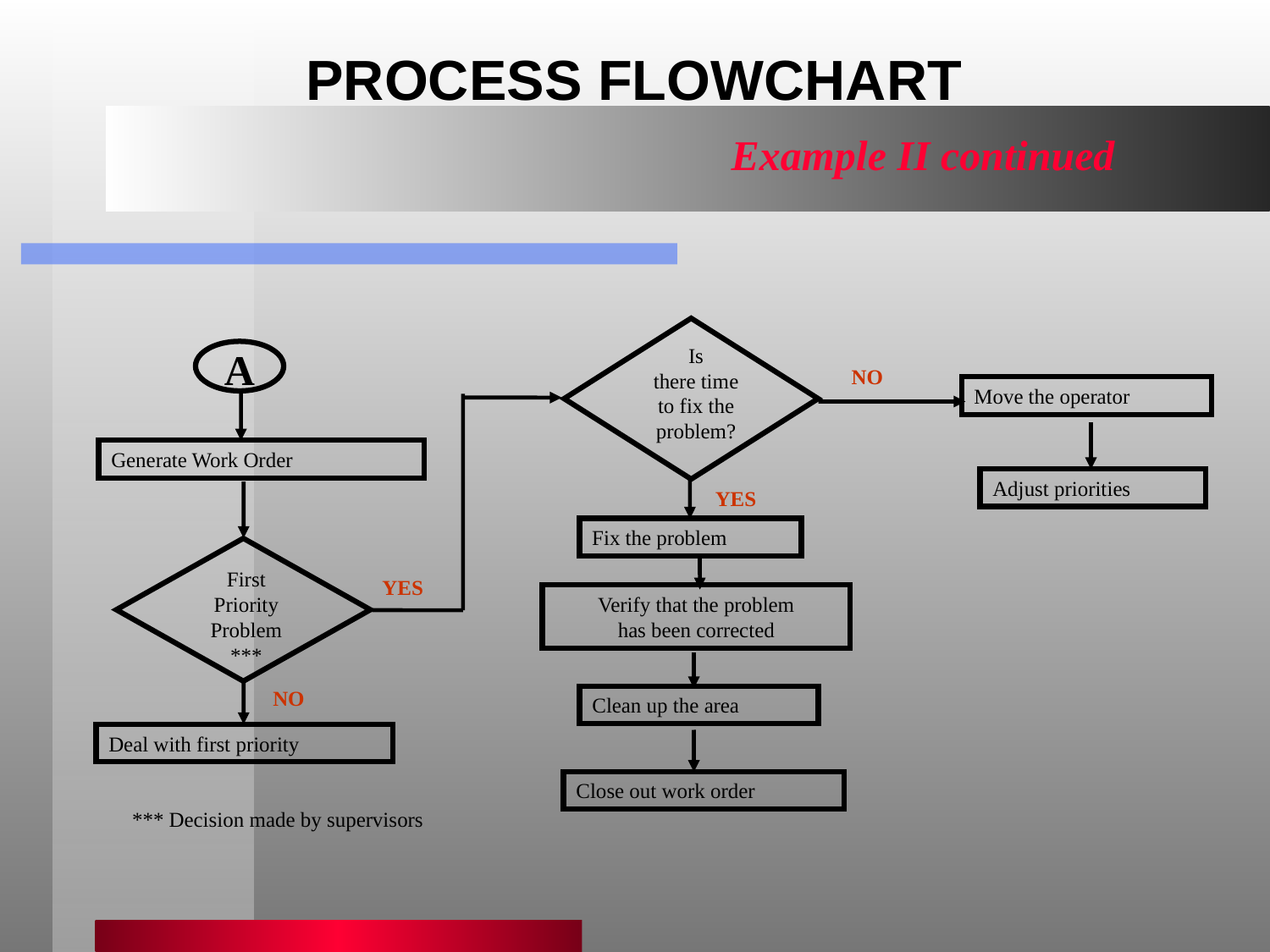

PROCESS FLOWCHART
Example II continued

Is
there time
to fix the
problem?
A

NO
Move the operator

Generate Work Order
Adjust priorities
YES

Fix the problem

First
Priority
Problem
***
YES
Verify that the problem
has been corrected

NO

Clean up the area
Deal with first priority

Close out work order
*** Decision made by supervisors